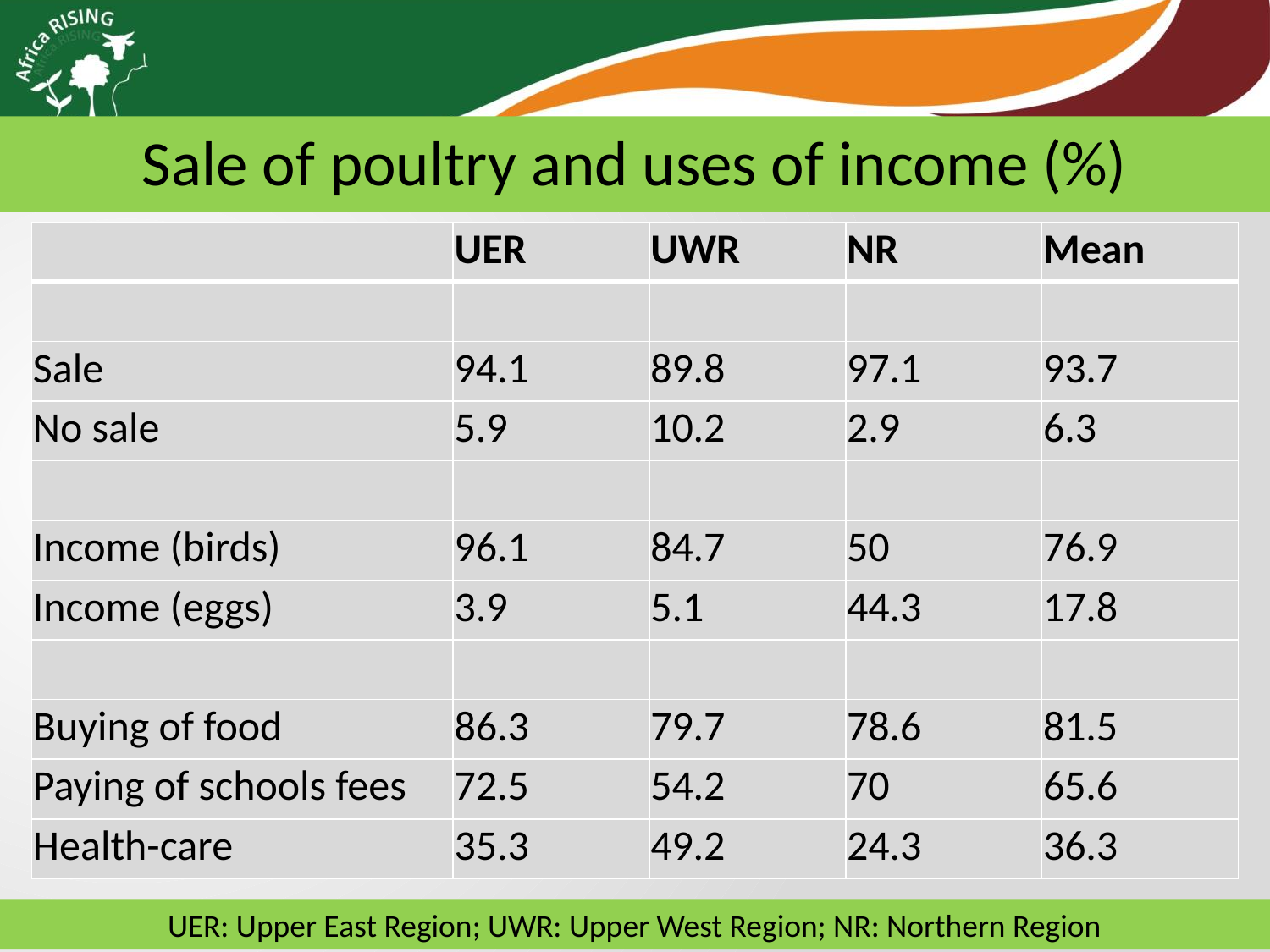

Sale of poultry and uses of income (%)
|  | UER | UWR | NR | Mean |
| --- | --- | --- | --- | --- |
|  |  |  |  |  |
| Sale | 94.1 | 89.8 | 97.1 | 93.7 |
| No sale | 5.9 | 10.2 | 2.9 | 6.3 |
|  |  |  |  |  |
| Income (birds) | 96.1 | 84.7 | 50 | 76.9 |
| Income (eggs) | 3.9 | 5.1 | 44.3 | 17.8 |
|  |  |  |  |  |
| Buying of food | 86.3 | 79.7 | 78.6 | 81.5 |
| Paying of schools fees | 72.5 | 54.2 | 70 | 65.6 |
| Health-care | 35.3 | 49.2 | 24.3 | 36.3 |
UER: Upper East Region; UWR: Upper West Region; NR: Northern Region